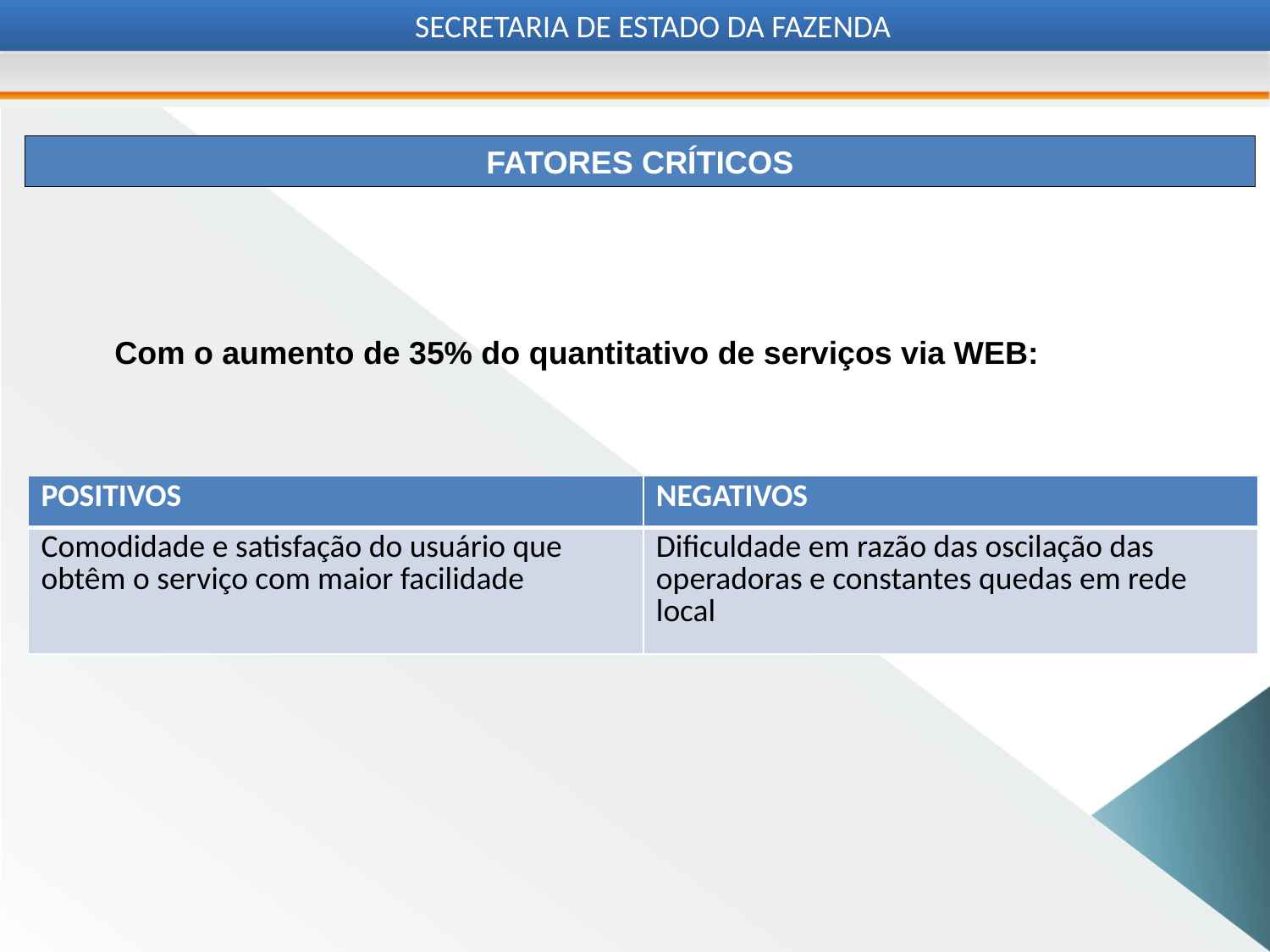

SECRETARIA DE ESTADO DA FAZENDA
FATORES CRÍTICOS
Com o aumento de 35% do quantitativo de serviços via WEB:
| POSITIVOS | NEGATIVOS |
| --- | --- |
| Comodidade e satisfação do usuário que obtêm o serviço com maior facilidade | Dificuldade em razão das oscilação das operadoras e constantes quedas em rede local |